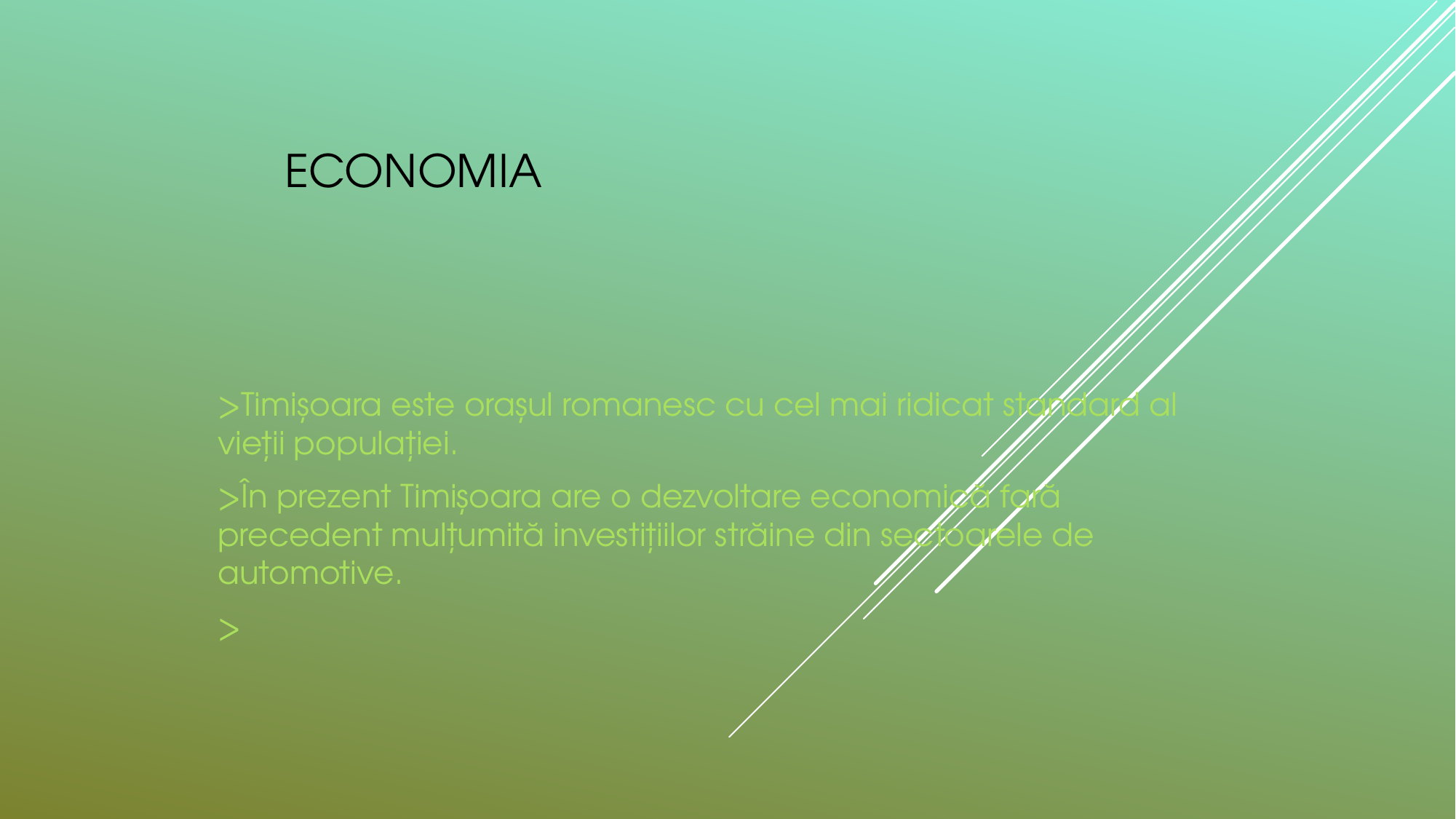

# Economia
>Timișoara este orașul romanesc cu cel mai ridicat standard al vieții populației.
>În prezent Timișoara are o dezvoltare economică fară precedent mulțumită investițiilor străine din sectoarele de automotive.
>